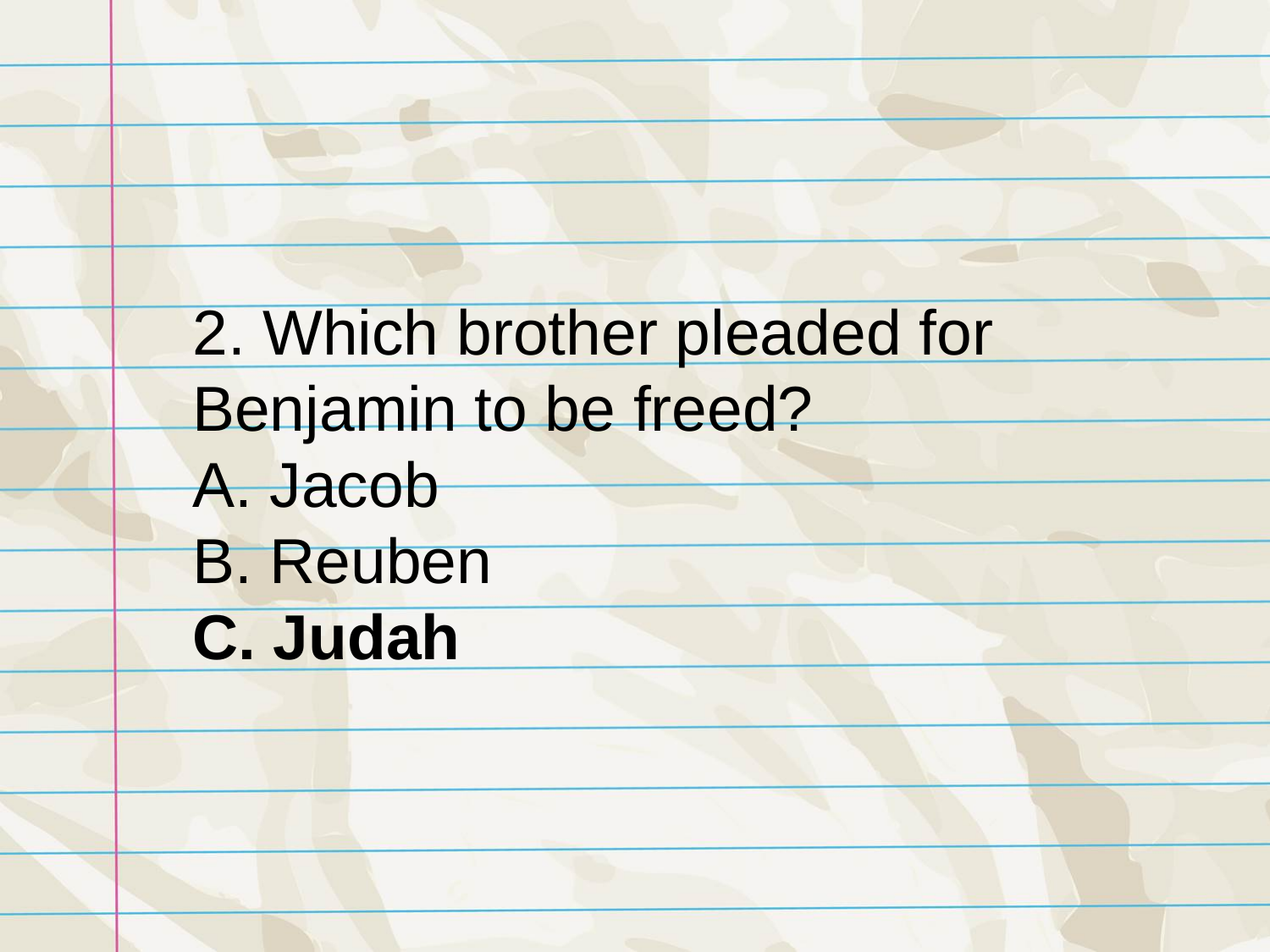

#
2. Which brother pleaded for Benjamin to be freed?
A. Jacob
B. Reuben
C. Judah